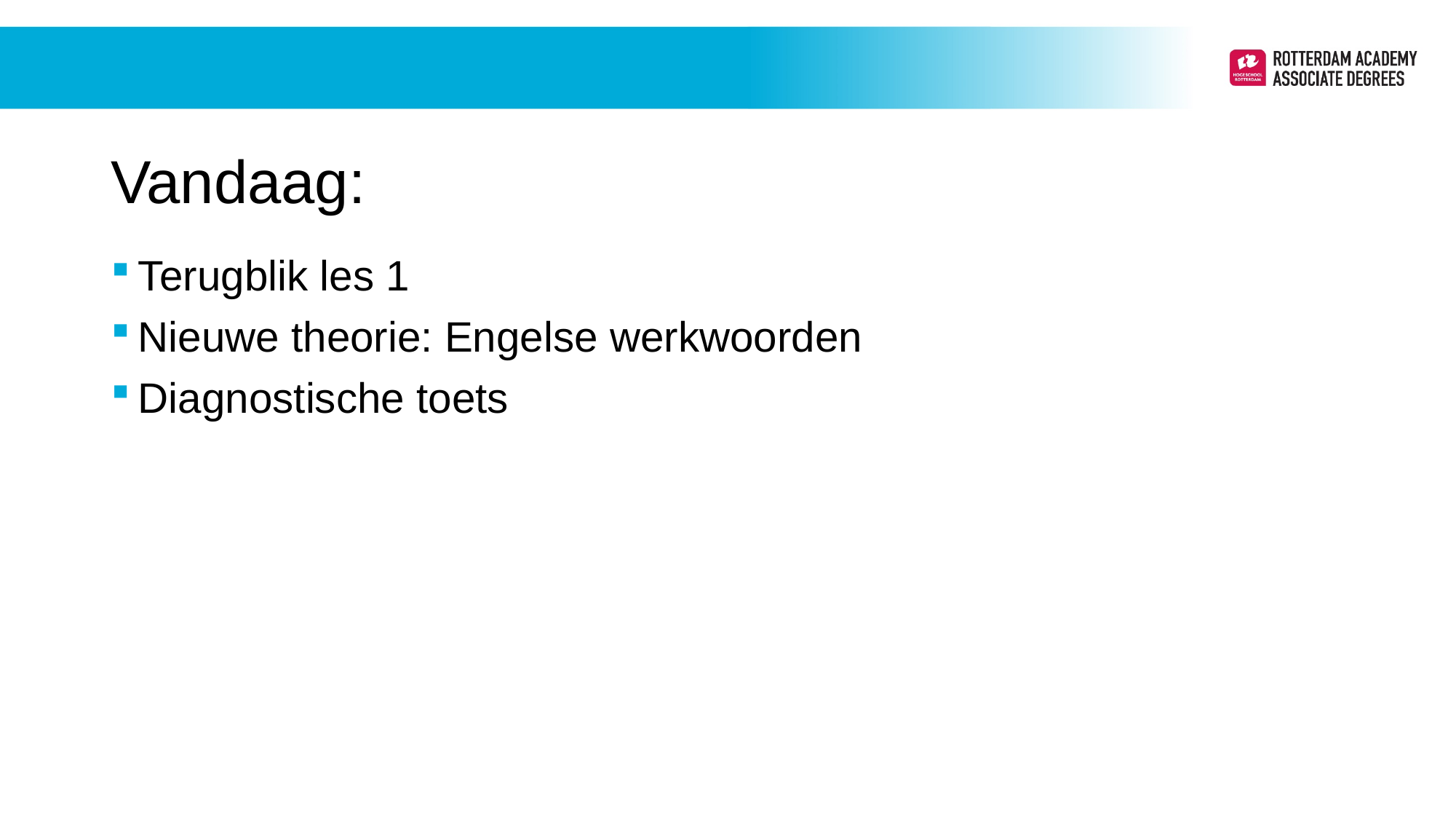

# Vandaag:
Terugblik les 1
Nieuwe theorie: Engelse werkwoorden
Diagnostische toets